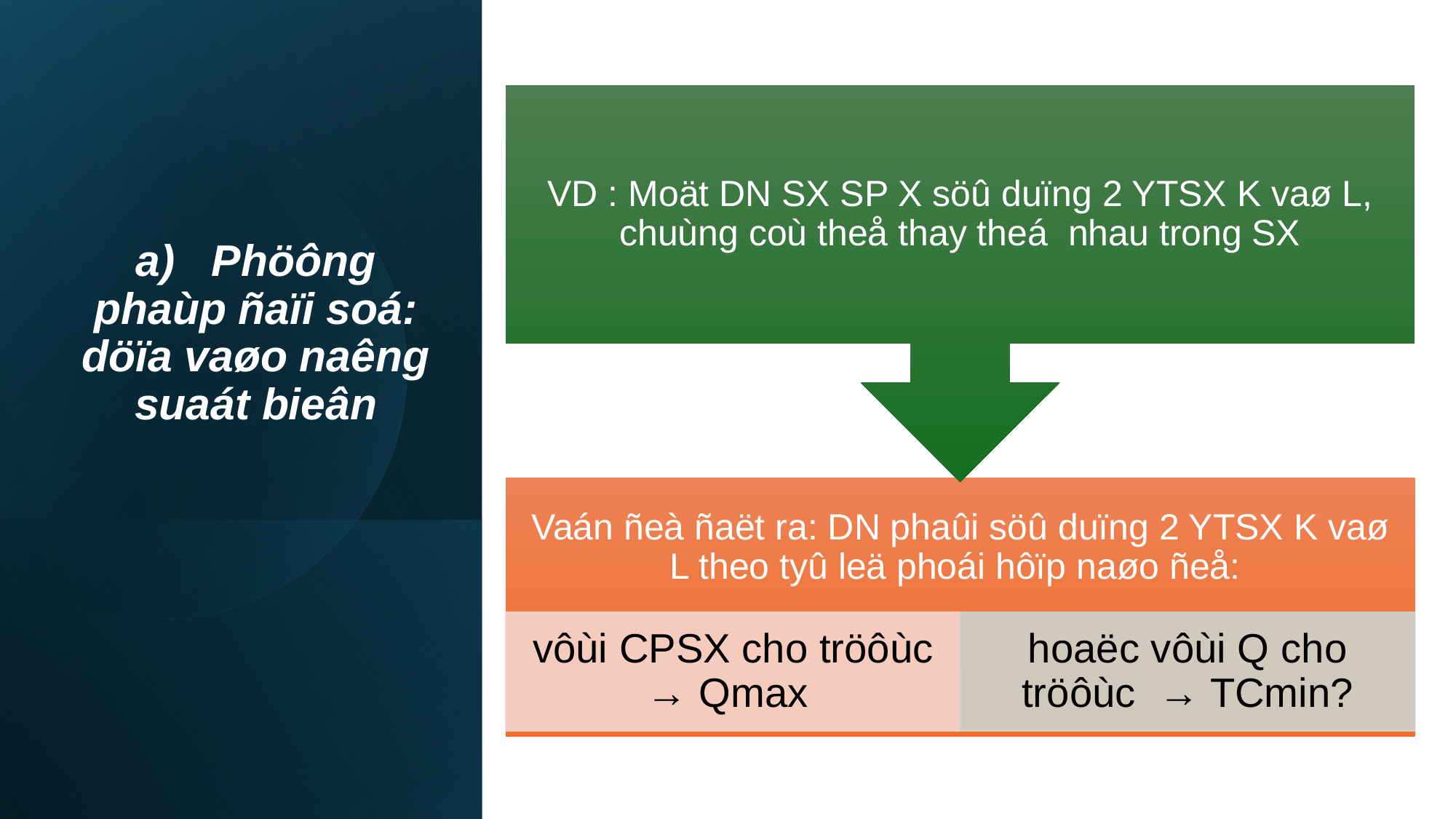

Vaán ñeà ñaët ra: DN phaûi söû duïng 2 YTSX K vaø L theo tyû leä phoái hôïp naøo ñeå:
vôùi CPSX cho tröôùc → Qmax
hoaëc vôùi Q cho tröôùc  → TCmin?
VD : Moät DN SX SP X söû duïng 2 YTSX K vaø L, chuùng coù theå thay theá  nhau trong SX

# a)   Phöông phaùp ñaïi soá: döïa vaøo naêng suaát bieân